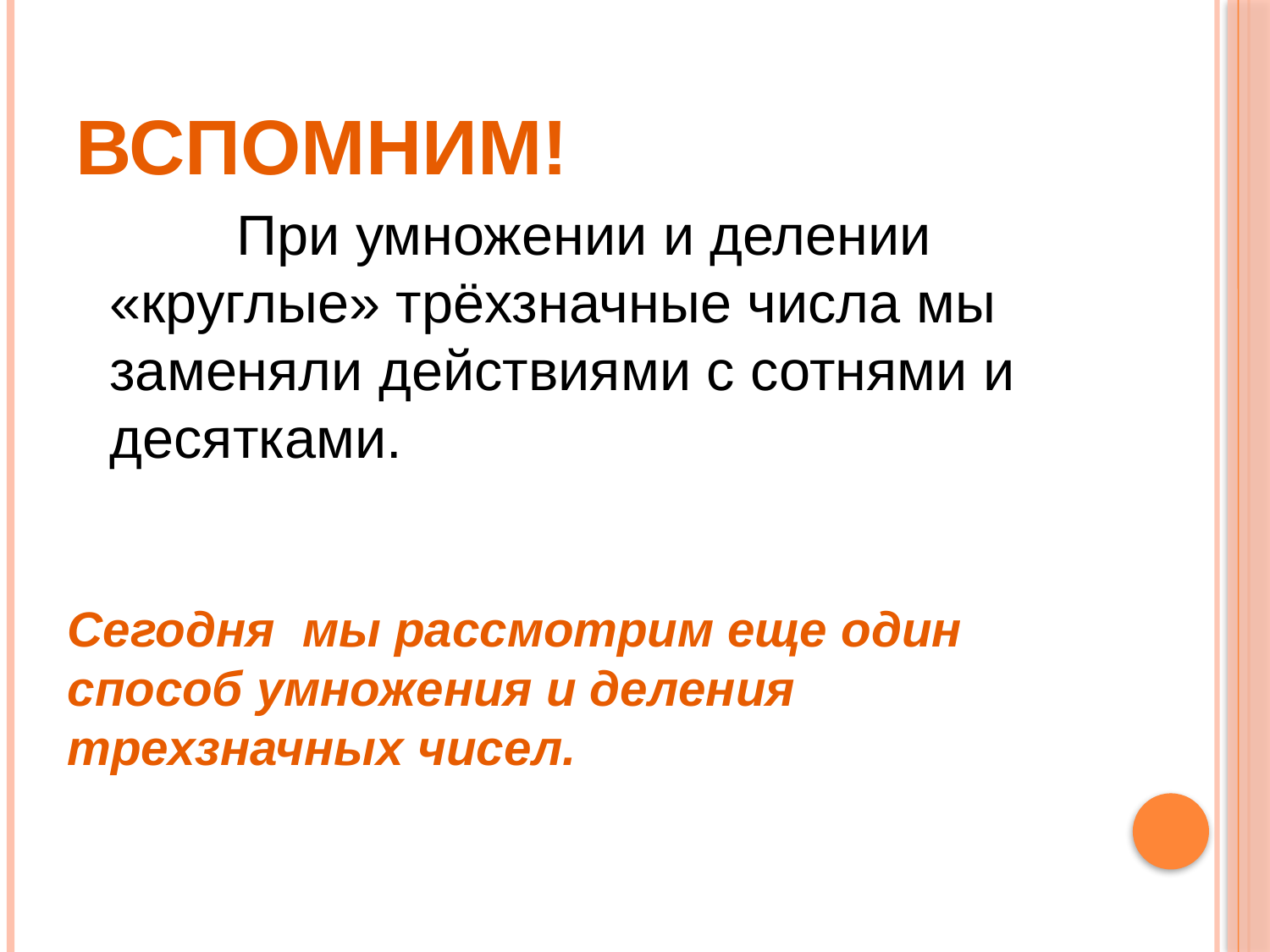

# Вспомним!
		При умножении и делении «круглые» трёхзначные числа мы заменяли действиями с сотнями и десятками.
Сегодня  мы рассмотрим еще один способ умножения и деления трехзначных чисел.